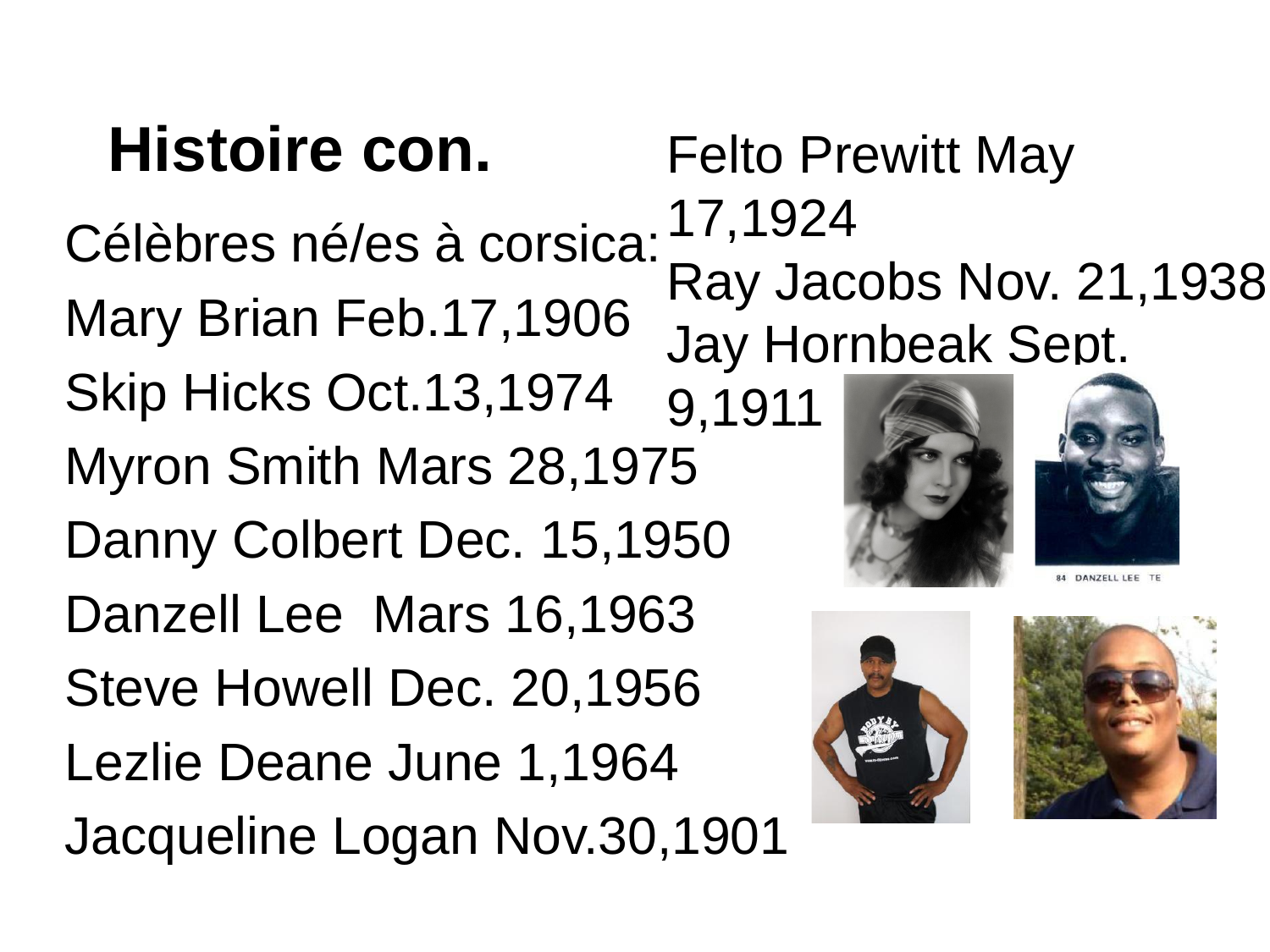

# Histoire con.
Felto Prewitt May 17,1924
Ray Jacobs Nov. 21,1938
Jay Hornbeak Sept. 9,1911
Célèbres né/es à corsica:
Mary Brian Feb.17,1906
Skip Hicks Oct.13,1974
Myron Smith Mars 28,1975
Danny Colbert Dec. 15,1950
Danzell Lee  Mars 16,1963
Steve Howell Dec. 20,1956
Lezlie Deane June 1,1964
Jacqueline Logan Nov.30,1901